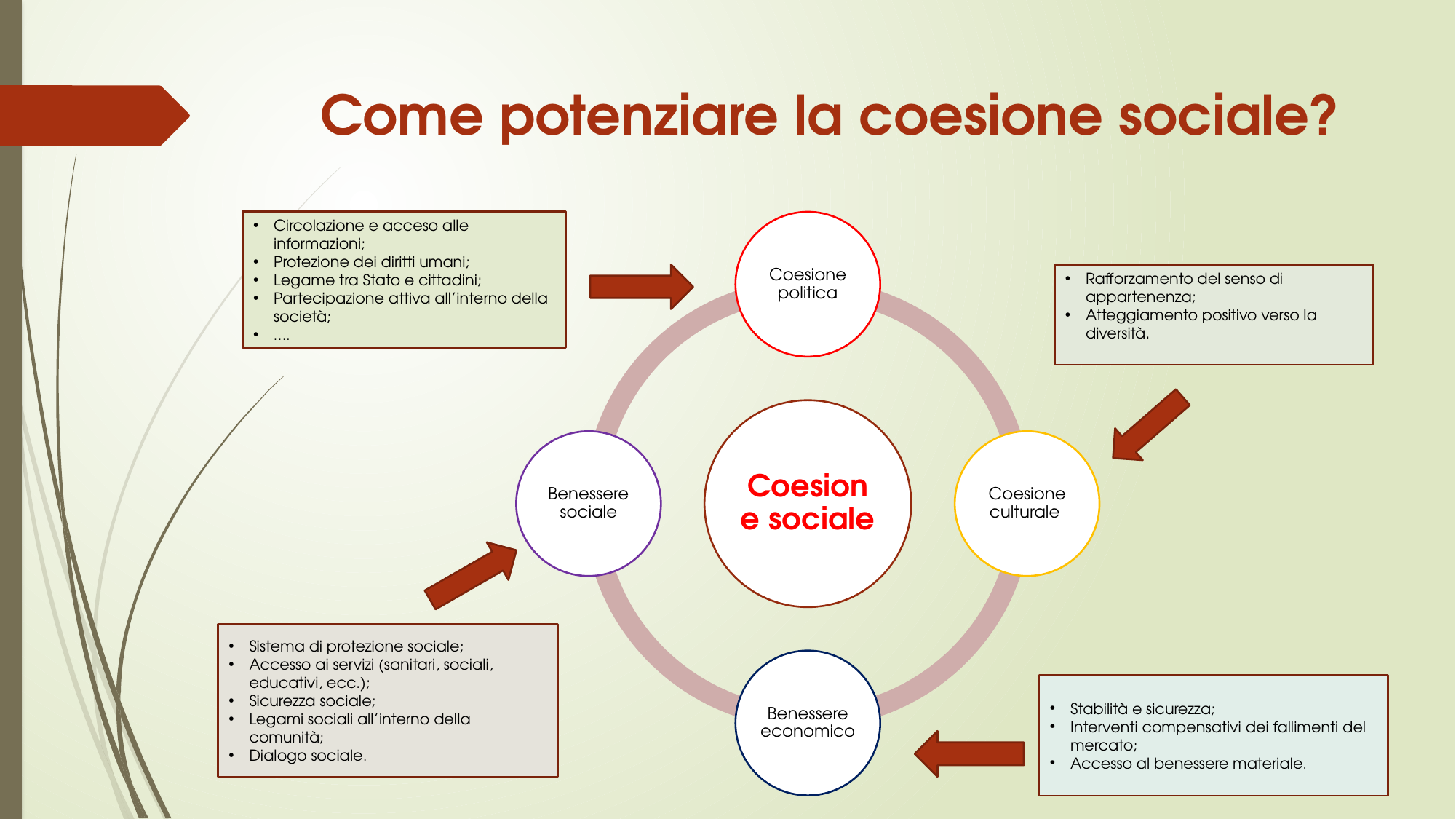

# Come potenziare la coesione sociale?
Coesione sociale
Coesione politica
Coesione culturale
Benessere economico
Benessere sociale
Circolazione e acceso alle informazioni;
Protezione dei diritti umani;
Legame tra Stato e cittadini;
Partecipazione attiva all’interno della società;
….

Rafforzamento del senso di appartenenza;
Atteggiamento positivo verso la diversità.

Sistema di protezione sociale;
Accesso ai servizi (sanitari, sociali, educativi, ecc.);
Sicurezza sociale;
Legami sociali all’interno della comunità;
Dialogo sociale.
Stabilità e sicurezza;
Interventi compensativi dei fallimenti del mercato;
Accesso al benessere materiale.